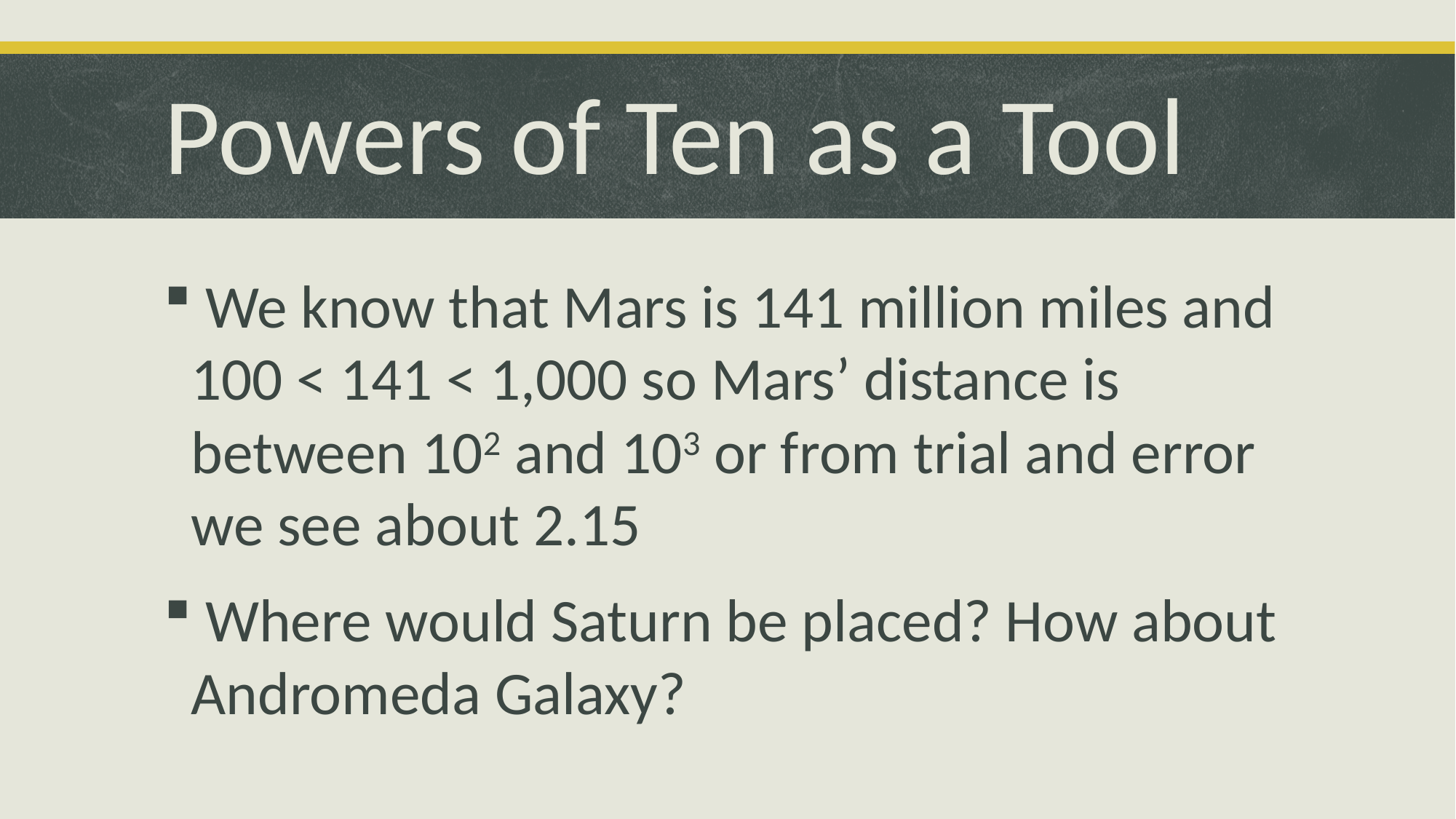

# Powers of Ten as a Tool
 We know that Mars is 141 million miles and 100 < 141 < 1,000 so Mars’ distance is between 102 and 103 or from trial and error we see about 2.15
 Where would Saturn be placed? How about Andromeda Galaxy?